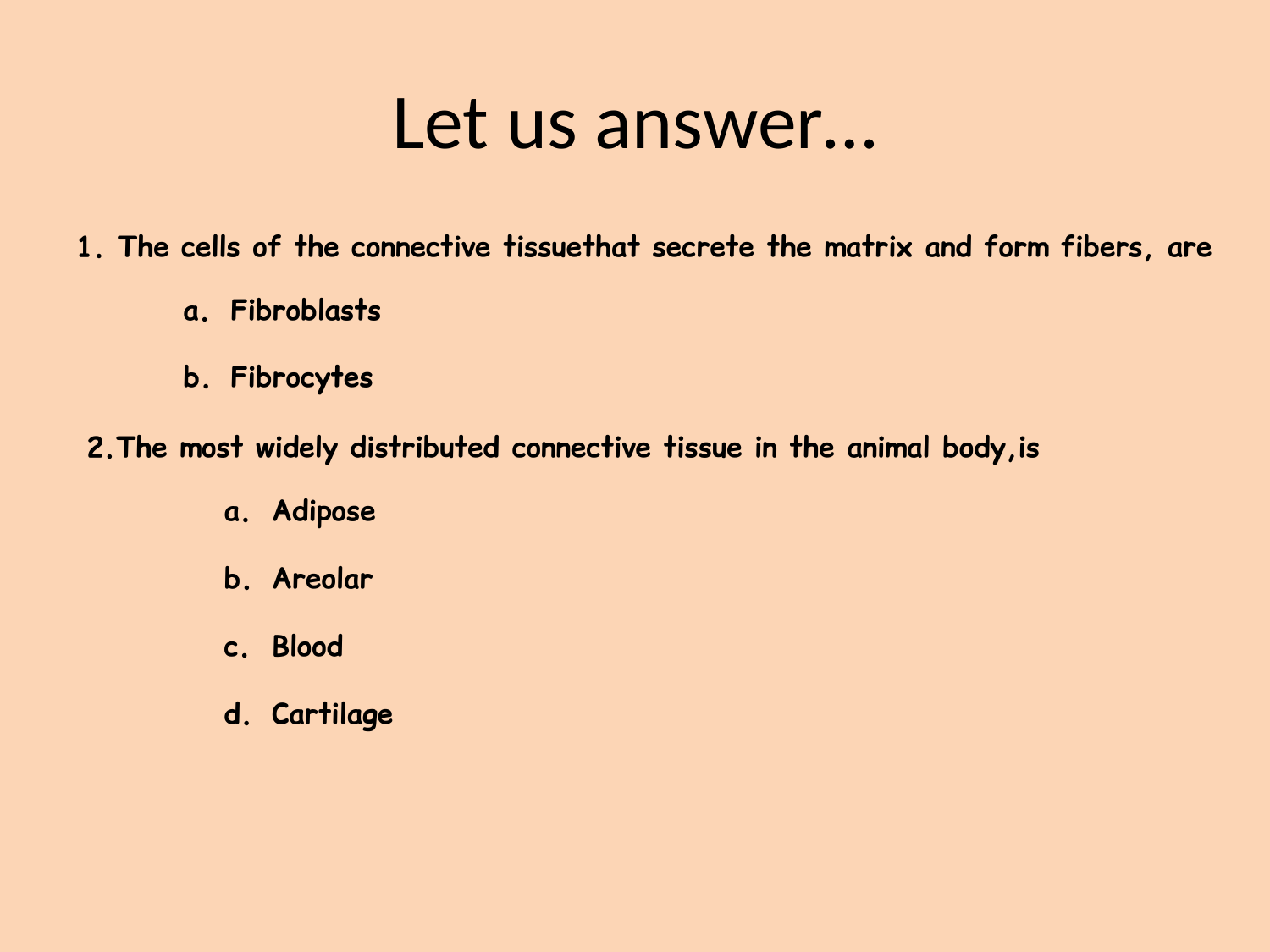

# Let us answer…
1. The cells of the connective tissuethat secrete the matrix and form fibers, are
Fibroblasts

Fibrocytes
2.The most widely distributed connective tissue in the animal body,is
Adipose

Areolar

Blood

Cartilage